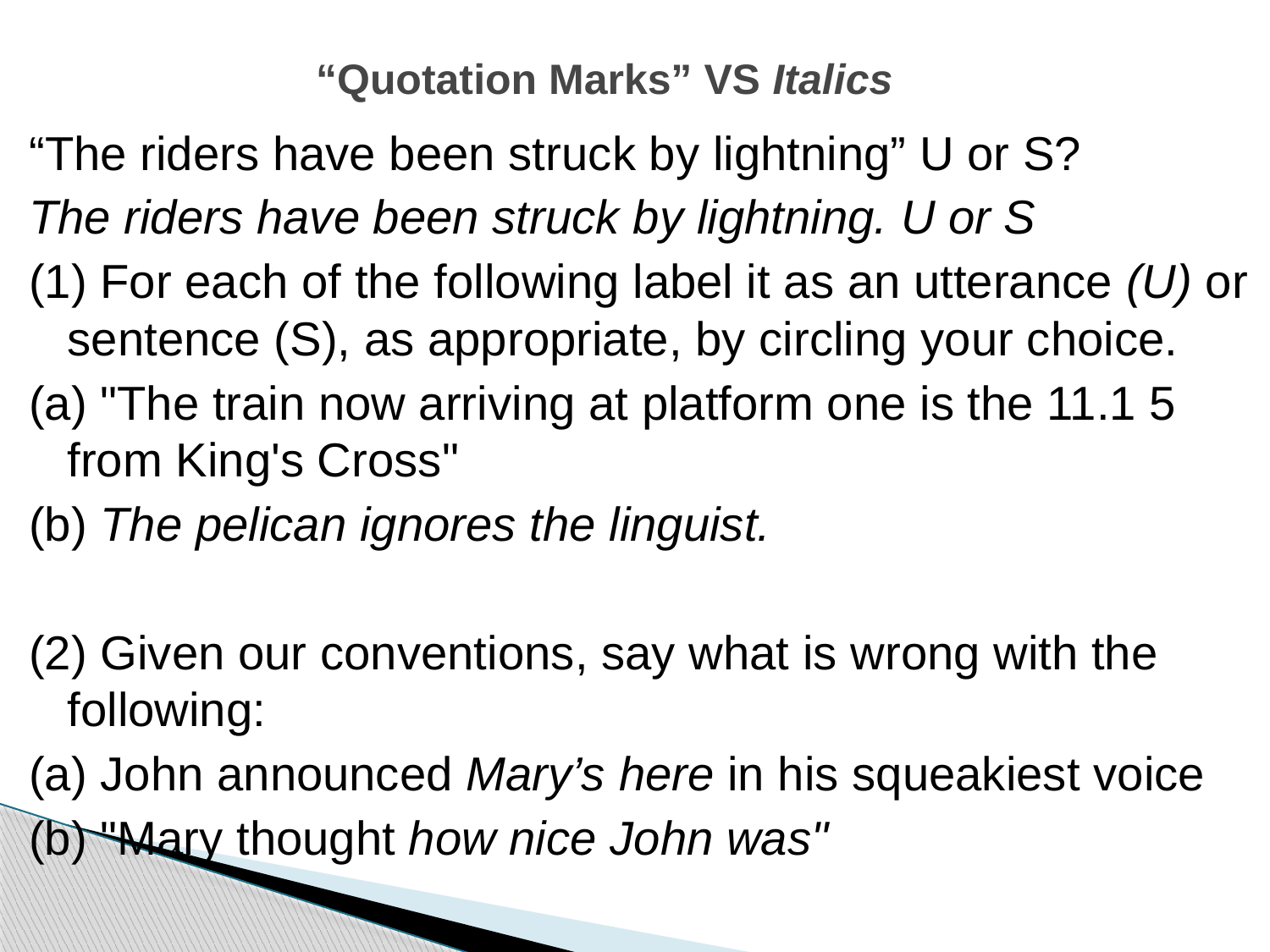

# “Quotation Marks” VS Italics
“The riders have been struck by lightning” U or S?
The riders have been struck by lightning. U or S
(1) For each of the following label it as an utterance (U) or sentence (S), as appropriate, by circling your choice.
(a) "The train now arriving at platform one is the 11.1 5 from King's Cross"
(b) The pelican ignores the linguist.

(2) Given our conventions, say what is wrong with the following:
(a) John announced Mary’s here in his squeakiest voice
(b) "Mary thought how nice John was"